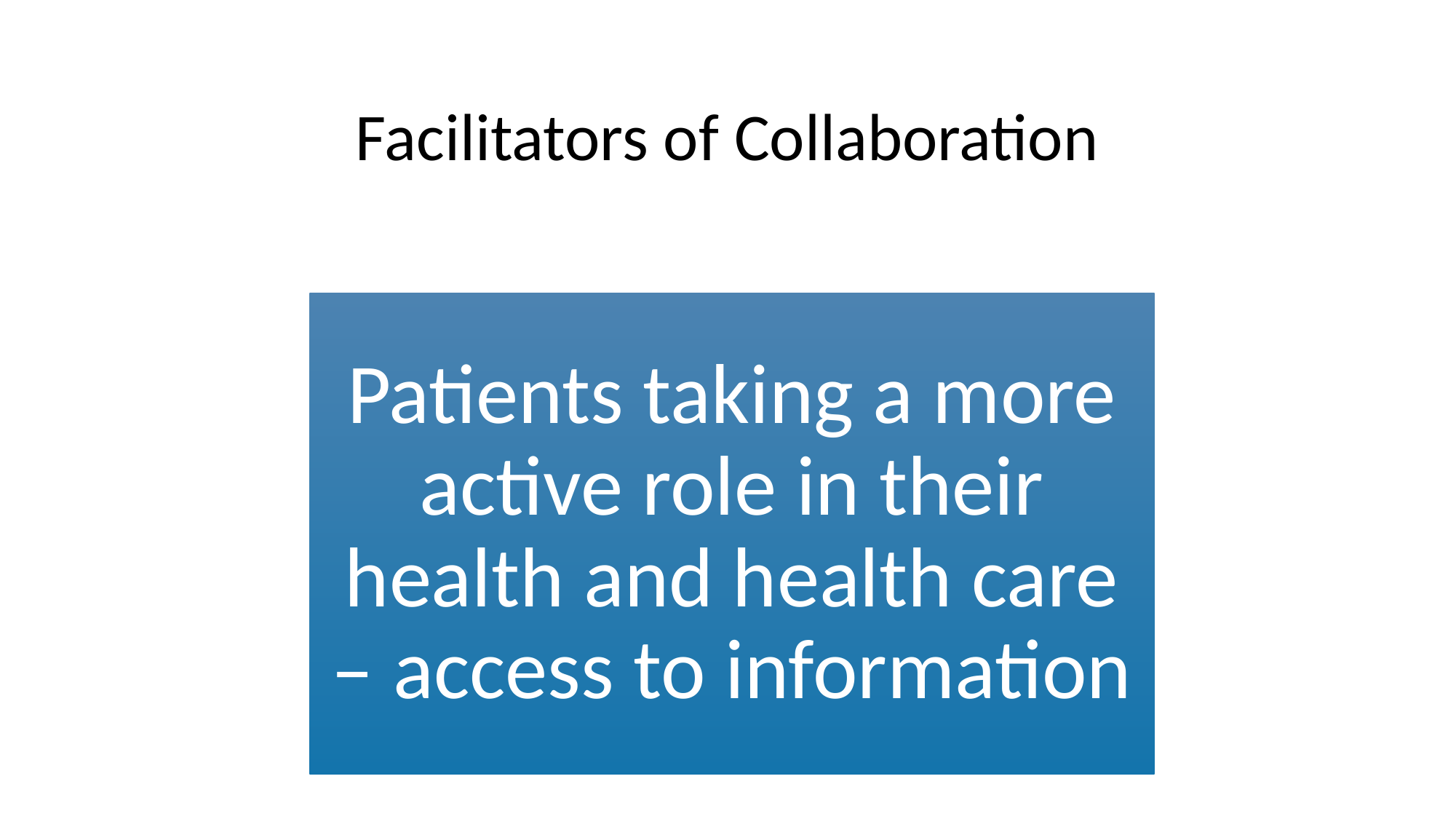

Facilitators of Collaboration

Patients taking a more active role in their health and health care – access to information